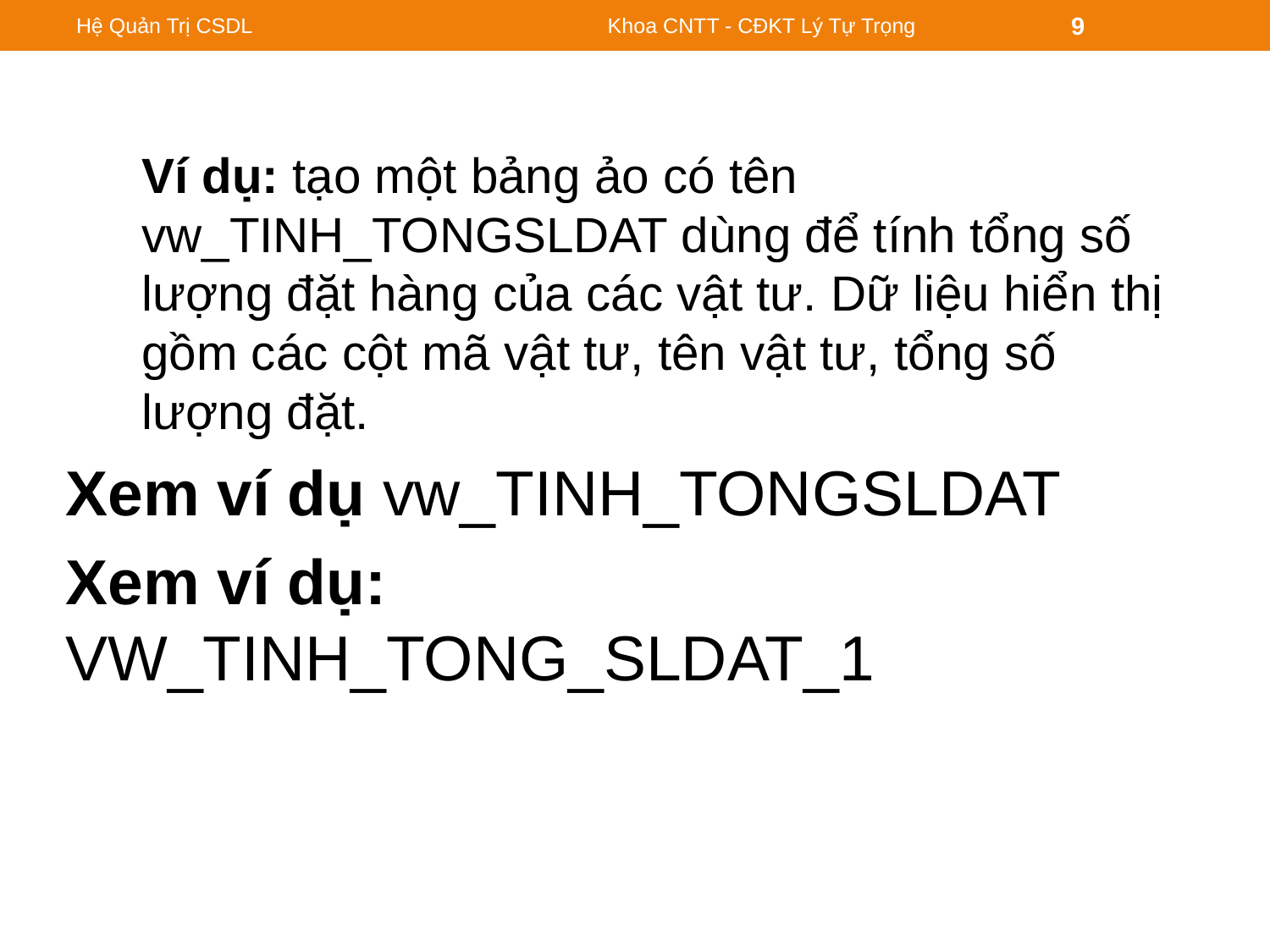

#
Hệ Quản Trị CSDL
Khoa CNTT - CĐKT Lý Tự Trọng
9
Ví dụ: tạo một bảng ảo có tên vw_TINH_TONGSLDAT dùng để tính tổng số lượng đặt hàng của các vật tư. Dữ liệu hiển thị gồm các cột mã vật tư, tên vật tư, tổng số lượng đặt.
Xem ví dụ vw_TINH_TONGSLDAT
Xem ví dụ: VW_TINH_TONG_SLDAT_1